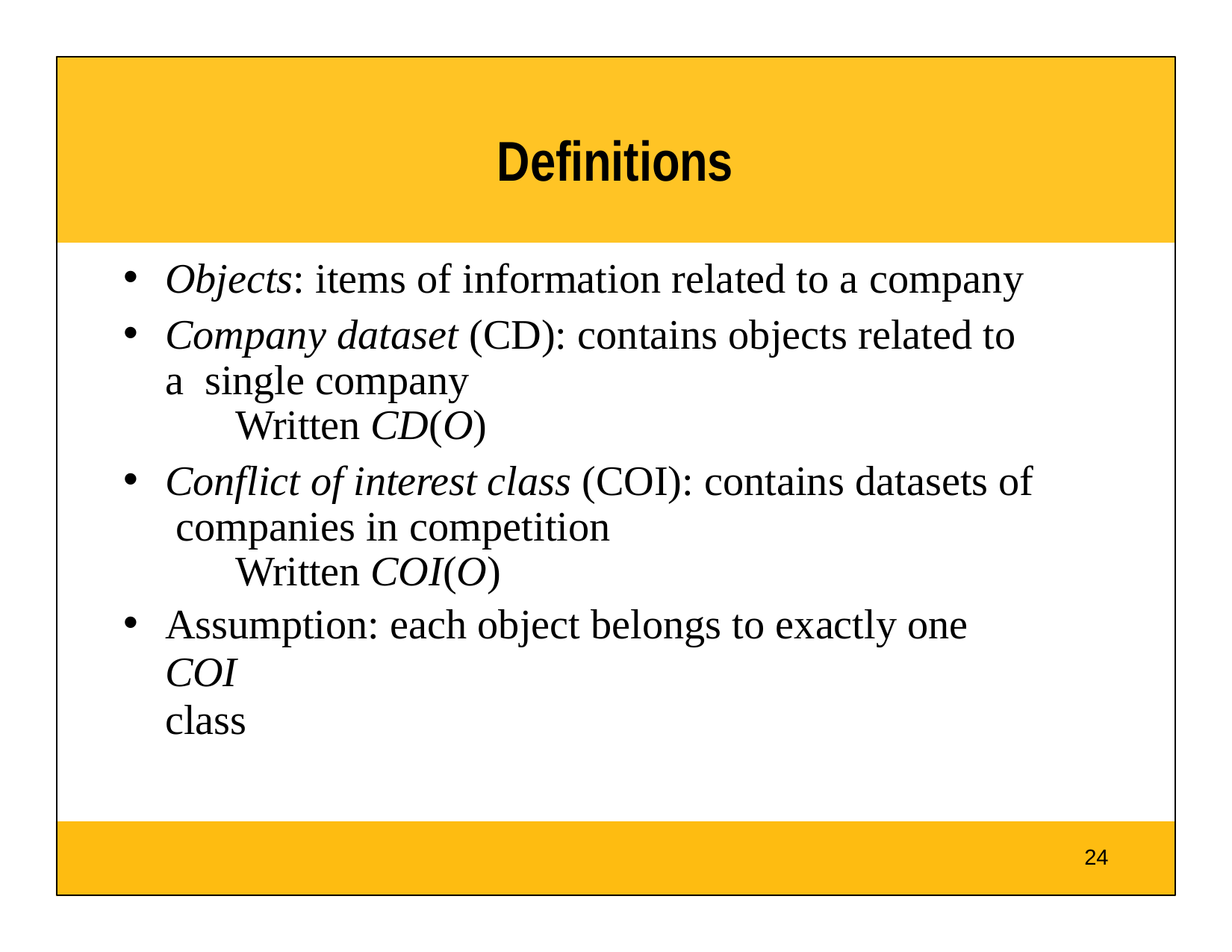

# Definitions
Objects: items of information related to a company
Company dataset (CD): contains objects related to a  single company
Written CD(O)
Conflict of interest class (COI): contains datasets of  companies in competition
Written COI(O)
Assumption: each object belongs to exactly one COI
class
24